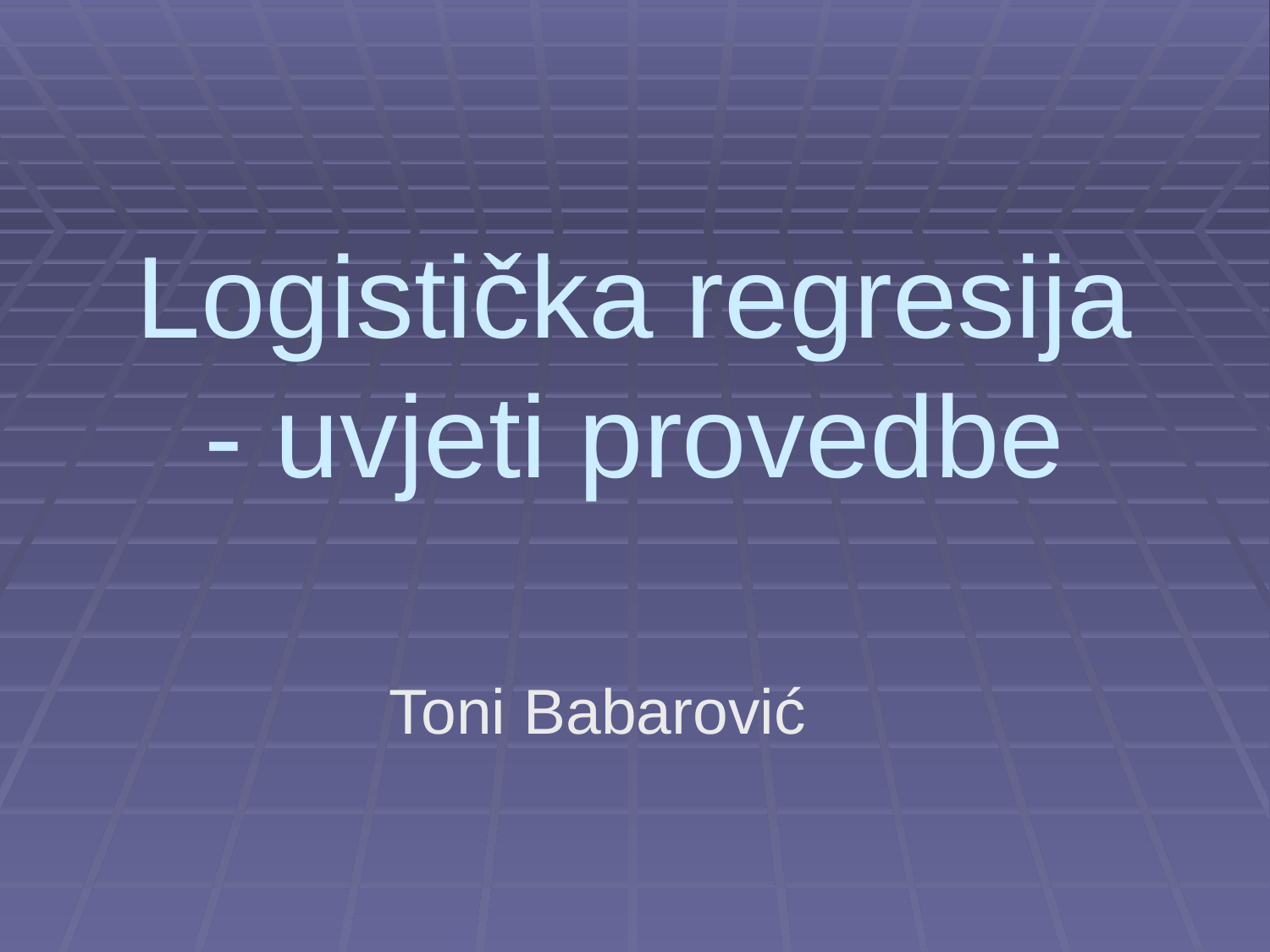

# Logistička regresija - uvjeti provedbe
Toni Babarović